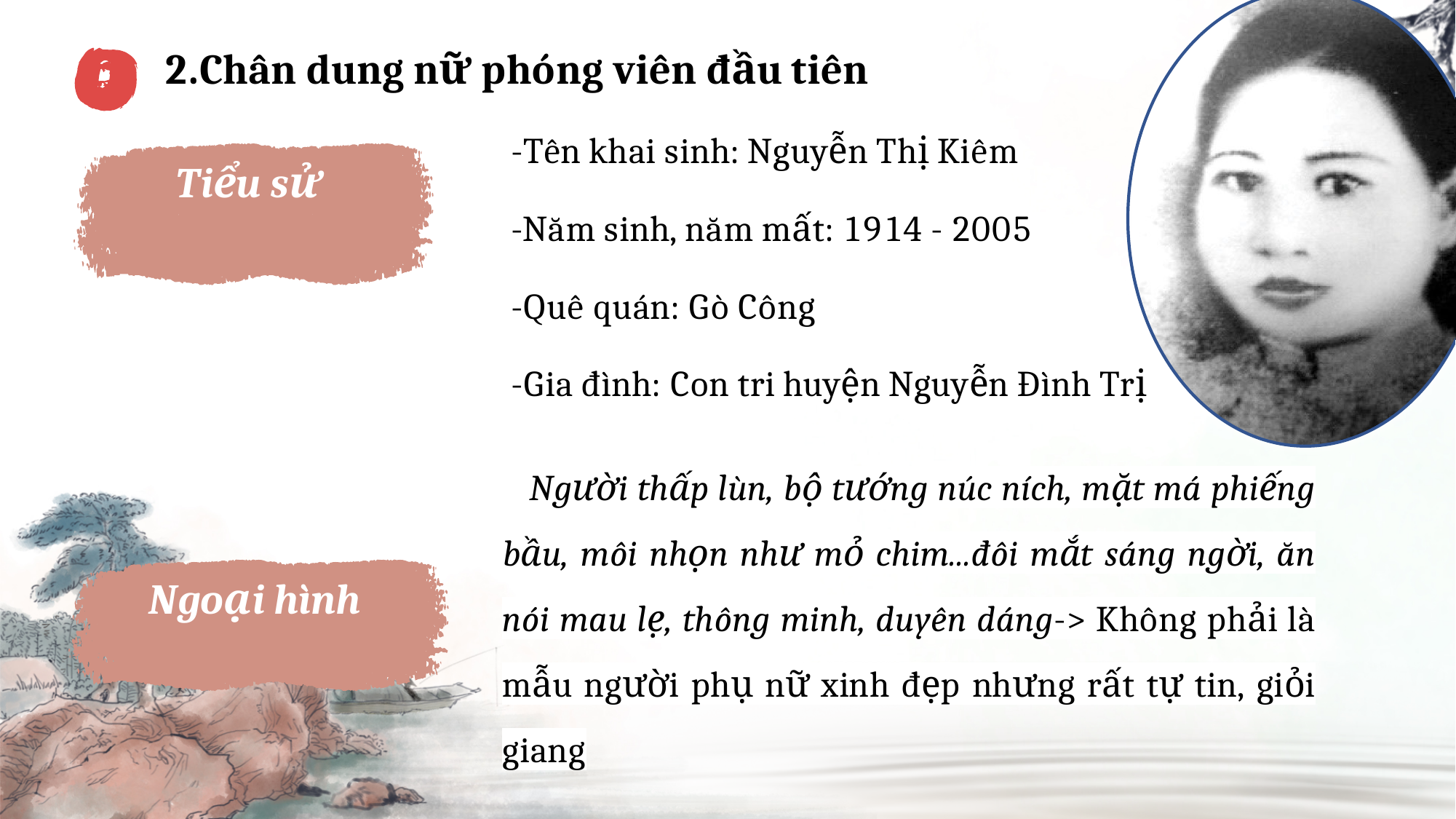

2.Chân dung nữ phóng viên đầu tiên

-Tên khai sinh: Nguyễn Thị Kiêm
-Năm sinh, năm mất: 1914 - 2005
-Quê quán: Gò Công
-Gia đình: Con tri huyện Nguyễn Đình Trị

Tiểu sử
   Người thấp lùn, bộ tướng núc ních, mặt má phiếng bầu, môi nhọn như mỏ chim...đôi mắt sáng ngời, ăn nói mau lẹ, thông minh, duyên dáng-> Không phải là mẫu người phụ nữ xinh đẹp nhưng rất tự tin, giỏi giang

Ngoại hình